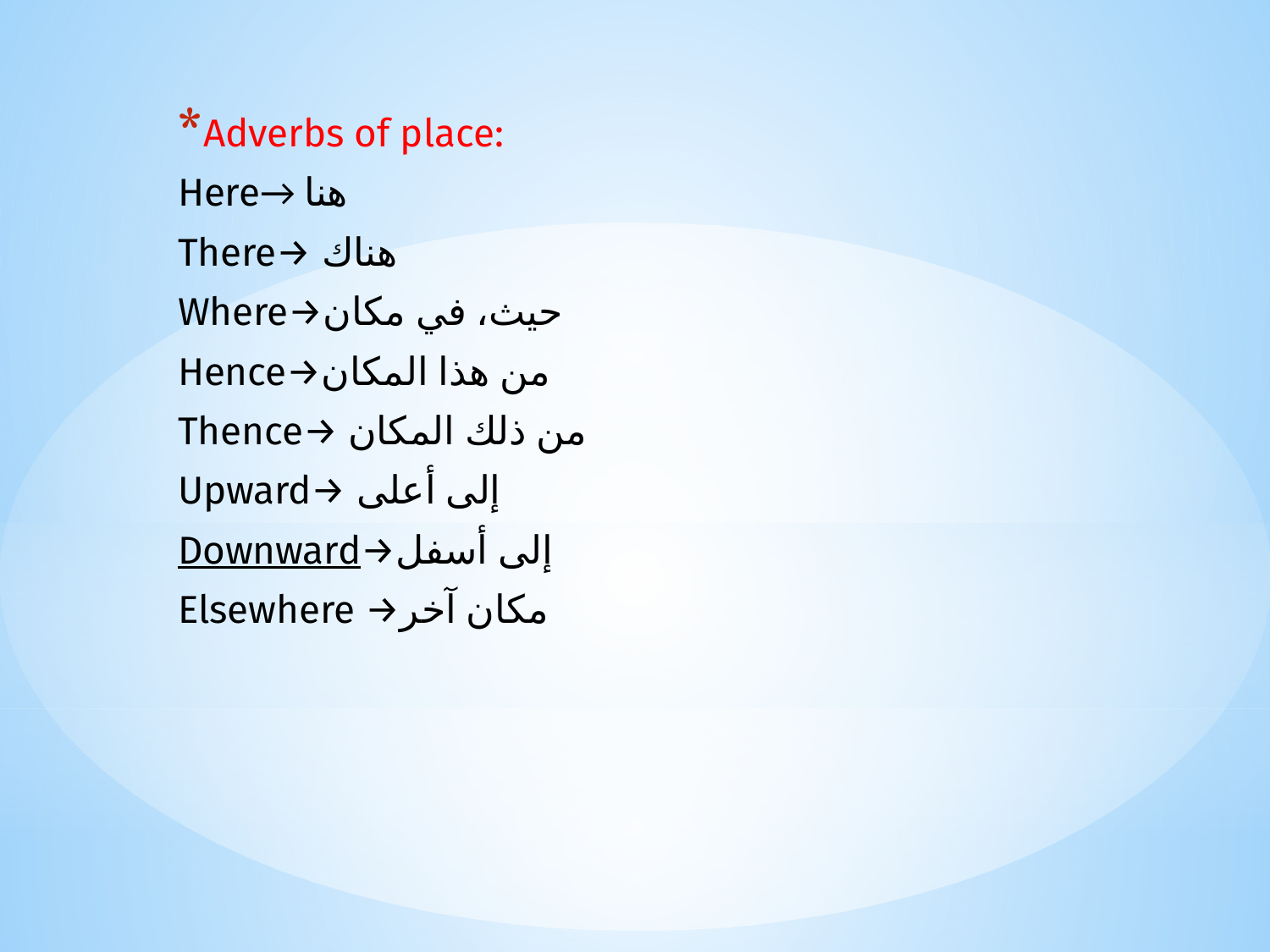

Adverbs of place:
Here→ هنا
There→ هناك
Where→حيث، في مكان
Hence→من هذا المكان
Thence→ من ذلك المكان
Upward→ إلى أعلى
Downward→إلى أسفل
Elsewhere →مكان آخر